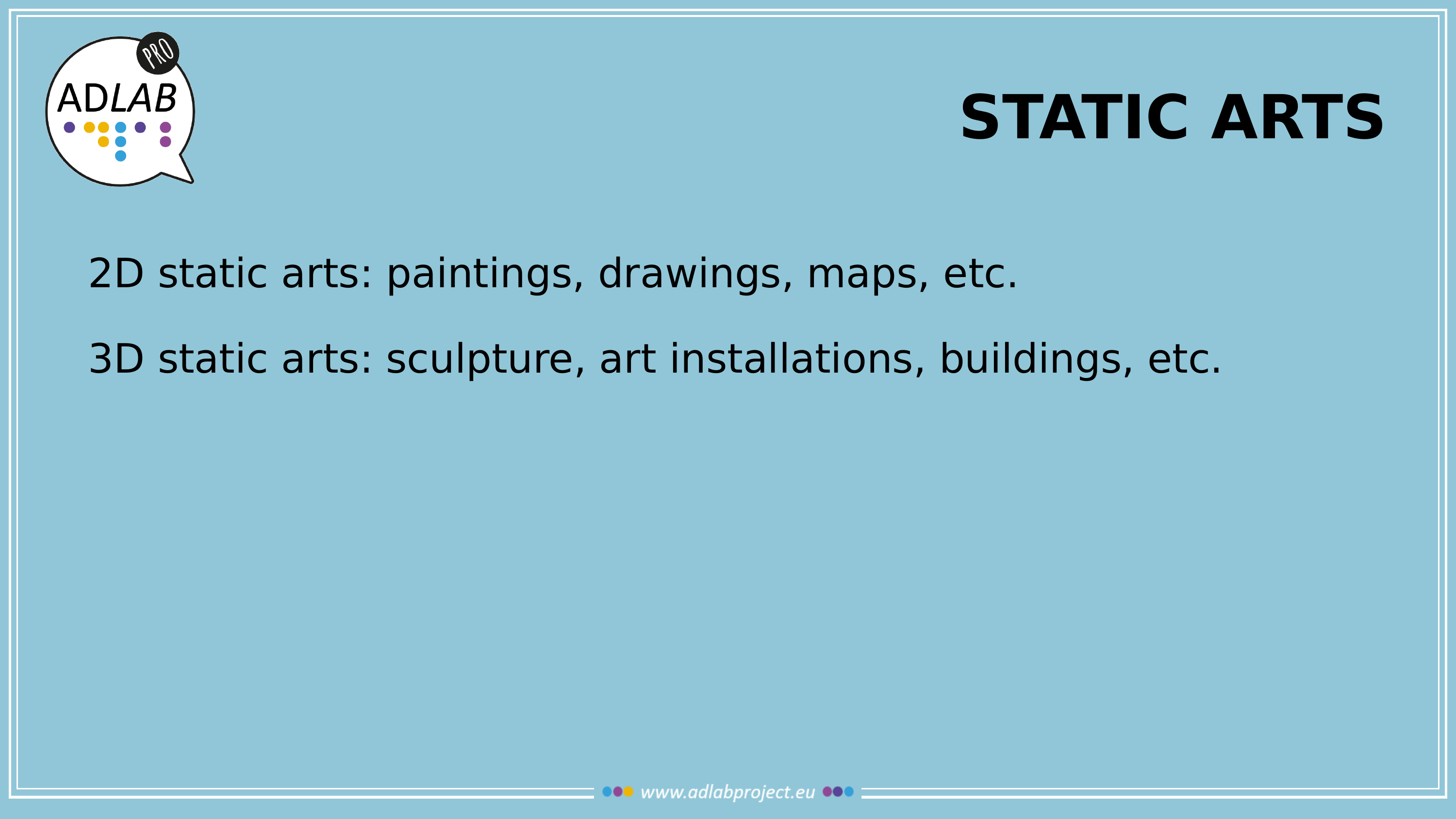

# Static arts
2D static arts: paintings, drawings, maps, etc.
3D static arts: sculpture, art installations, buildings, etc.